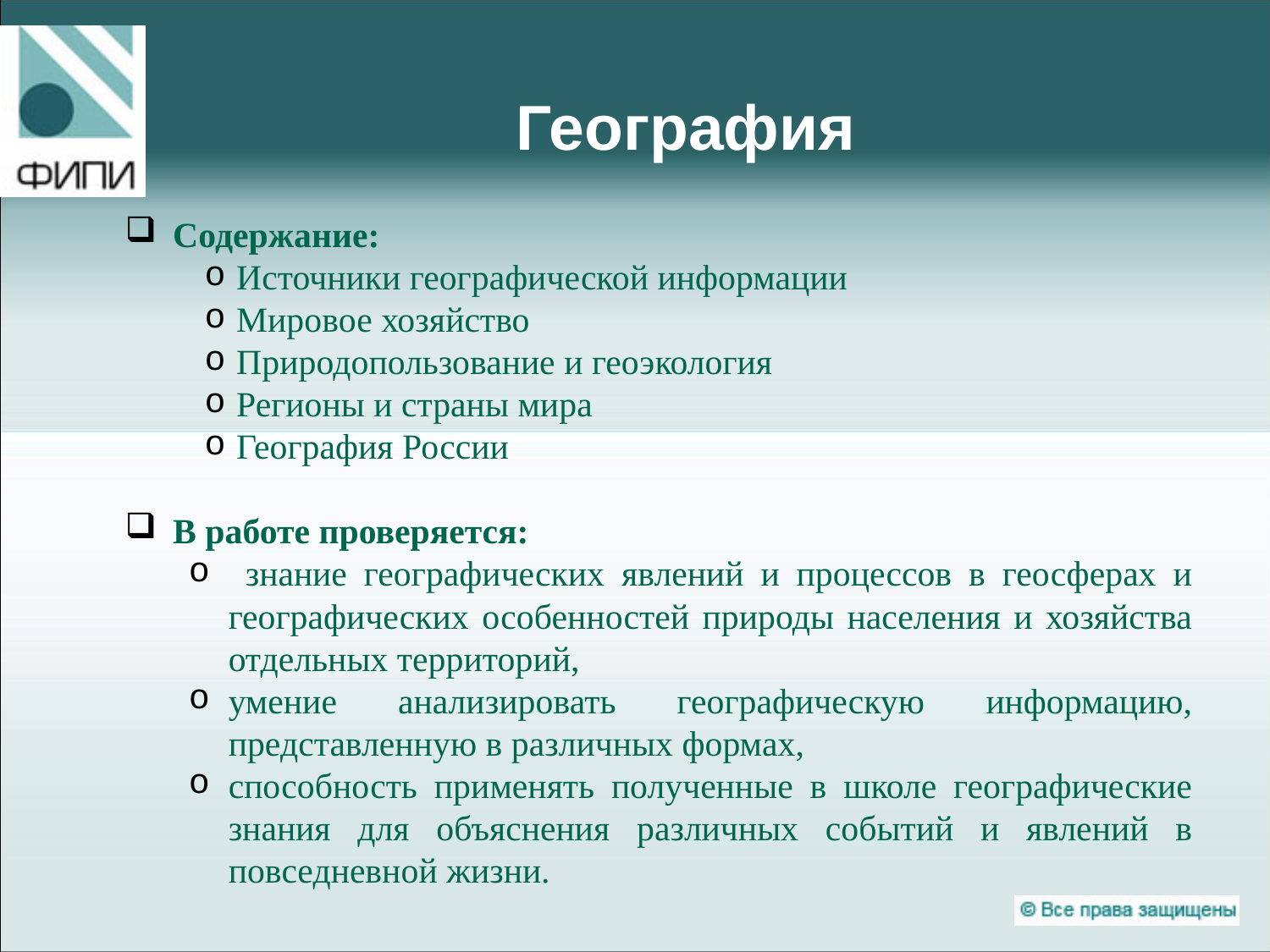

# География
Содержание:
Источники географической информации
Мировое хозяйство
Природопользование и геоэкология
Регионы и страны мира
География России

В работе проверяется:
 знание географических явлений и процессов в геосферах и географических особенностей природы населения и хозяйства отдельных территорий,
умение анализировать географическую информацию, представленную в различных формах,
способность применять полученные в школе географические знания для объяснения различных событий и явлений в повседневной жизни.